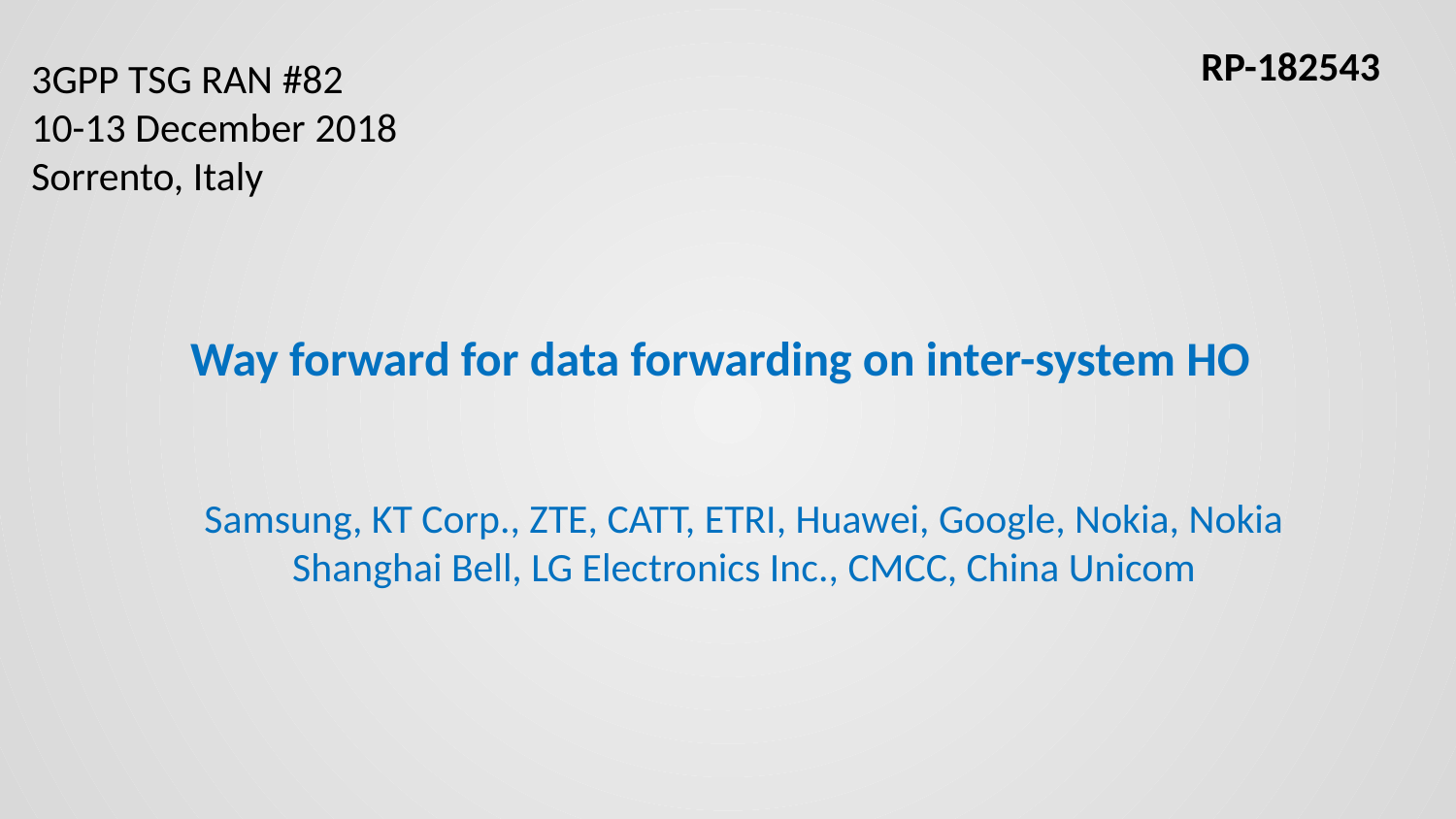

3GPP TSG RAN #82
10-13 December 2018
Sorrento, Italy
RP-182543

Way forward for data forwarding on inter-system HO

Samsung, KT Corp., ZTE, CATT, ETRI, Huawei, Google, Nokia, Nokia Shanghai Bell, LG Electronics Inc., CMCC, China Unicom